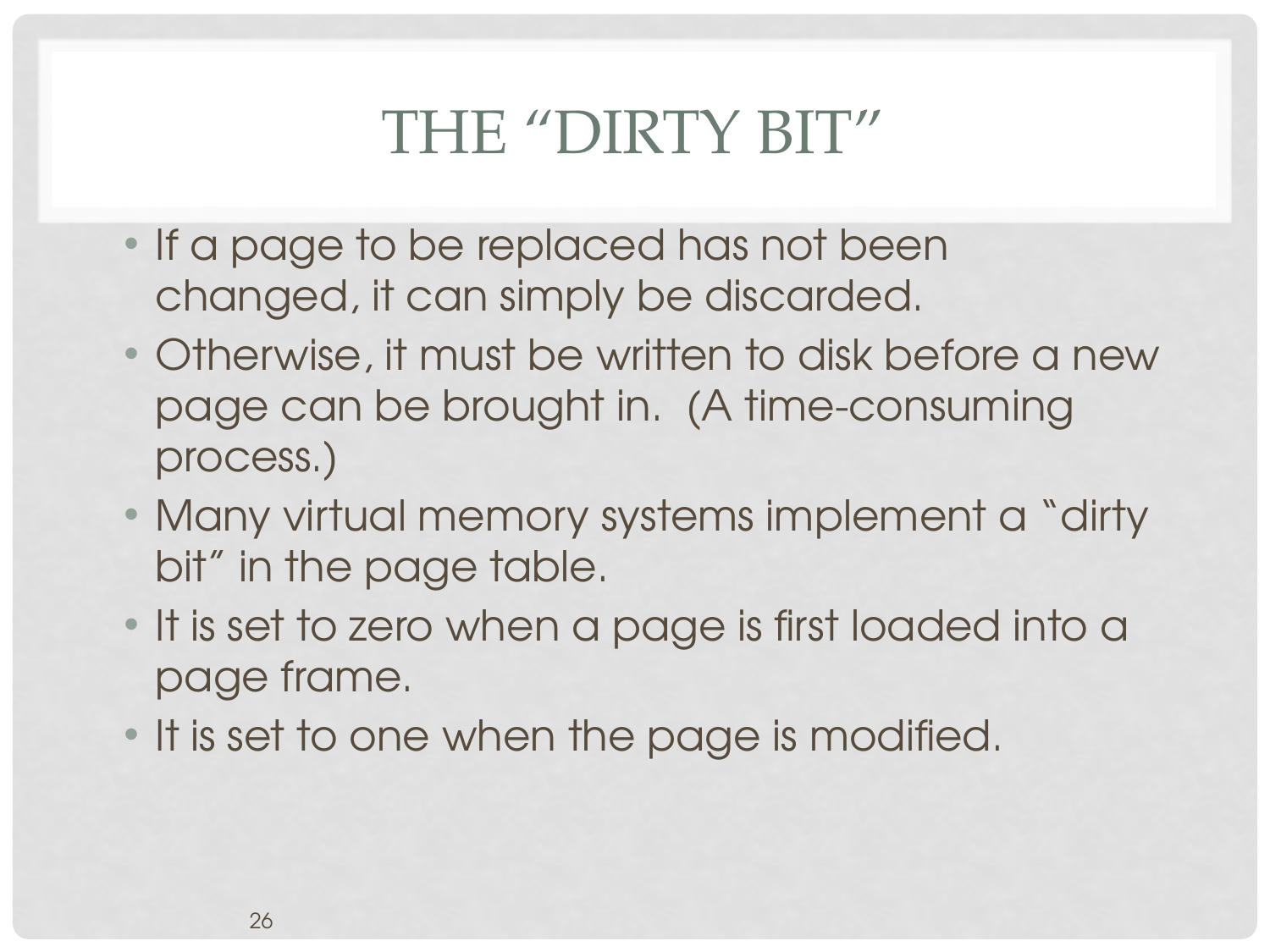

# The “Dirty Bit”
If a page to be replaced has not been changed, it can simply be discarded.
Otherwise, it must be written to disk before a new page can be brought in.  (A time-consuming process.)
Many virtual memory systems implement a “dirty bit” in the page table.
It is set to zero when a page is first loaded into a page frame.
It is set to one when the page is modified.
26